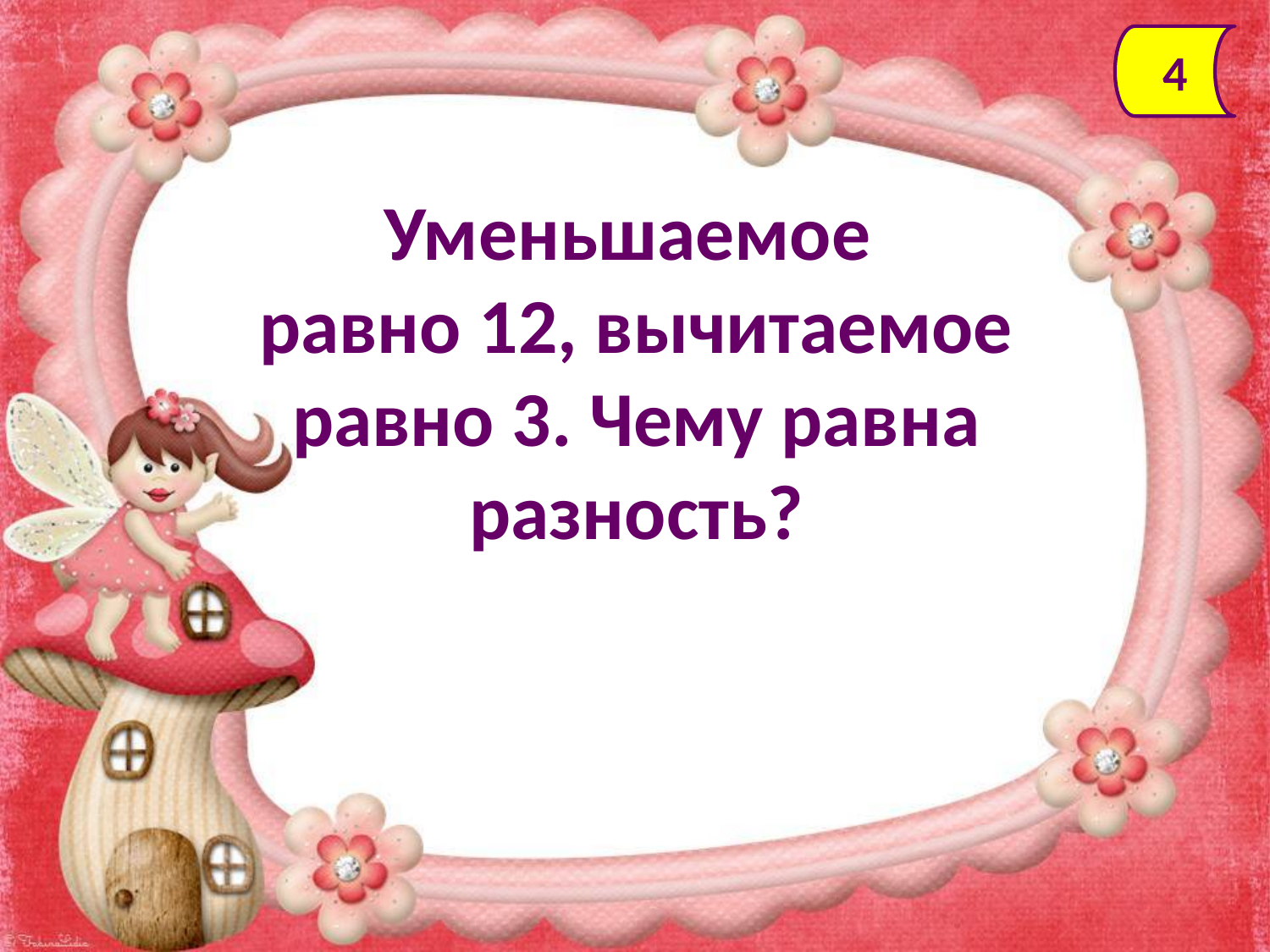

4
Уменьшаемое
равно 12, вычитаемое равно 3. Чему равна разность?